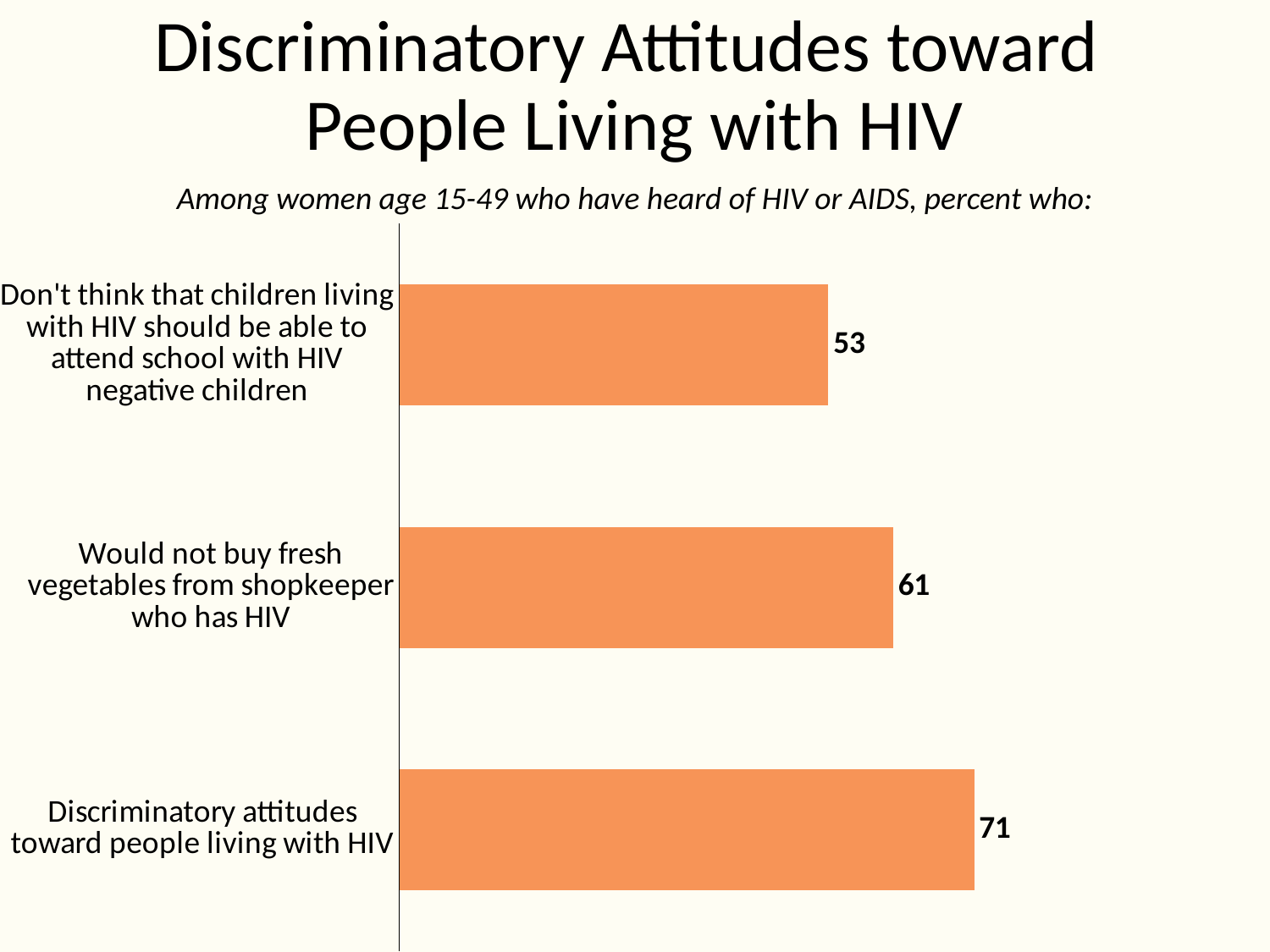

# Discriminatory Attitudes toward People Living with HIV
Among women age 15-49 who have heard of HIV or AIDS, percent who:

### Chart

| Category | Women |
|---|---|
| Discriminatory attitudes toward people living with HIV | 71.0 |
| Would not buy fresh vegetables from shopkeeper who has HIV | 61.0 |
| Don't think that children living with HIV should be able to attend school with HIV negative children | 53.0 |